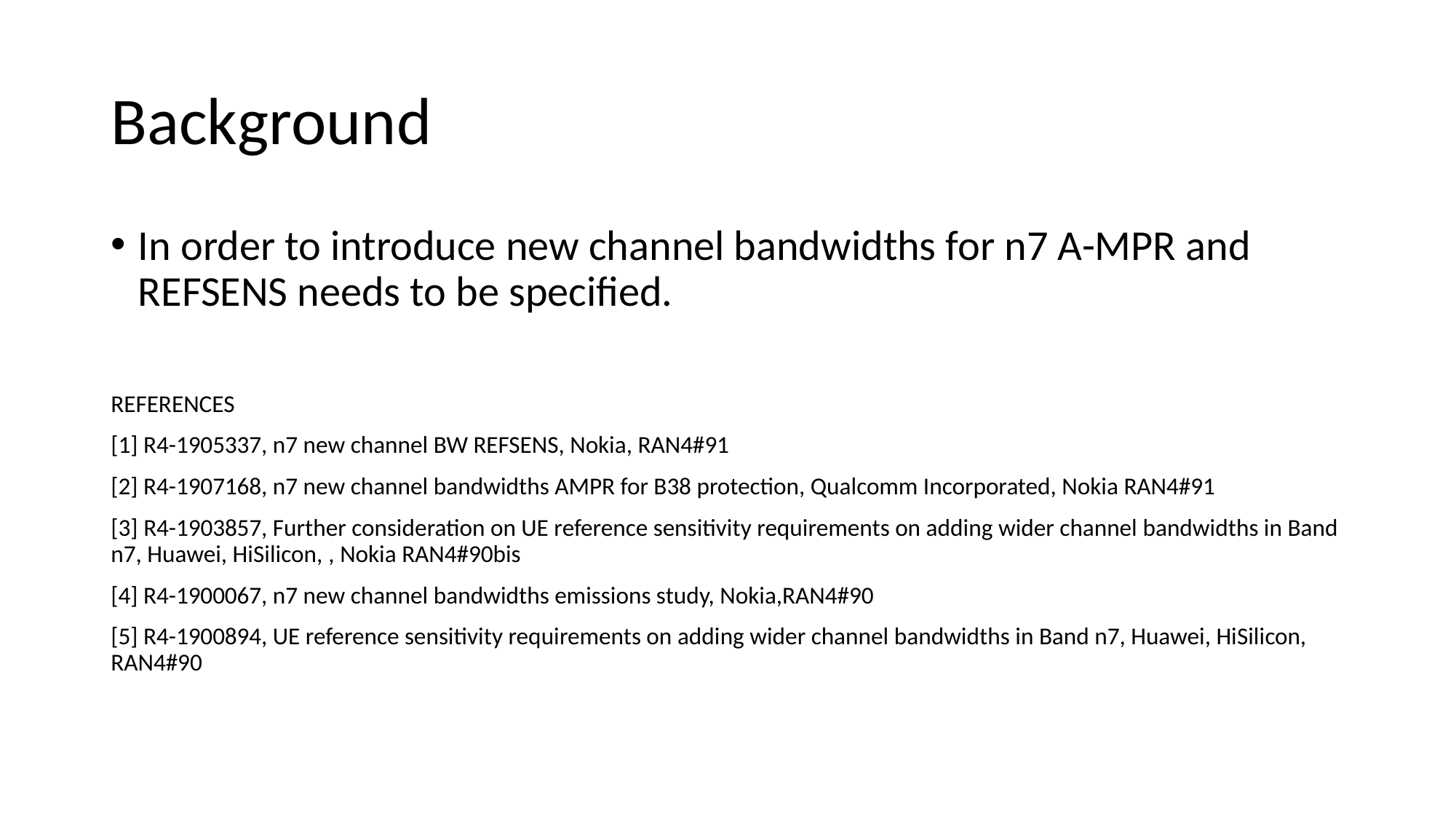

# Background
In order to introduce new channel bandwidths for n7 A-MPR and REFSENS needs to be specified.

REFERENCES
[1] R4-1905337, n7 new channel BW REFSENS, Nokia, RAN4#91
[2] R4-1907168, n7 new channel bandwidths AMPR for B38 protection, Qualcomm Incorporated, Nokia RAN4#91
[3] R4-1903857, Further consideration on UE reference sensitivity requirements on adding wider channel bandwidths in Band n7, Huawei, HiSilicon, , Nokia RAN4#90bis
[4] R4-1900067, n7 new channel bandwidths emissions study, Nokia,RAN4#90
[5] R4-1900894, UE reference sensitivity requirements on adding wider channel bandwidths in Band n7, Huawei, HiSilicon, RAN4#90